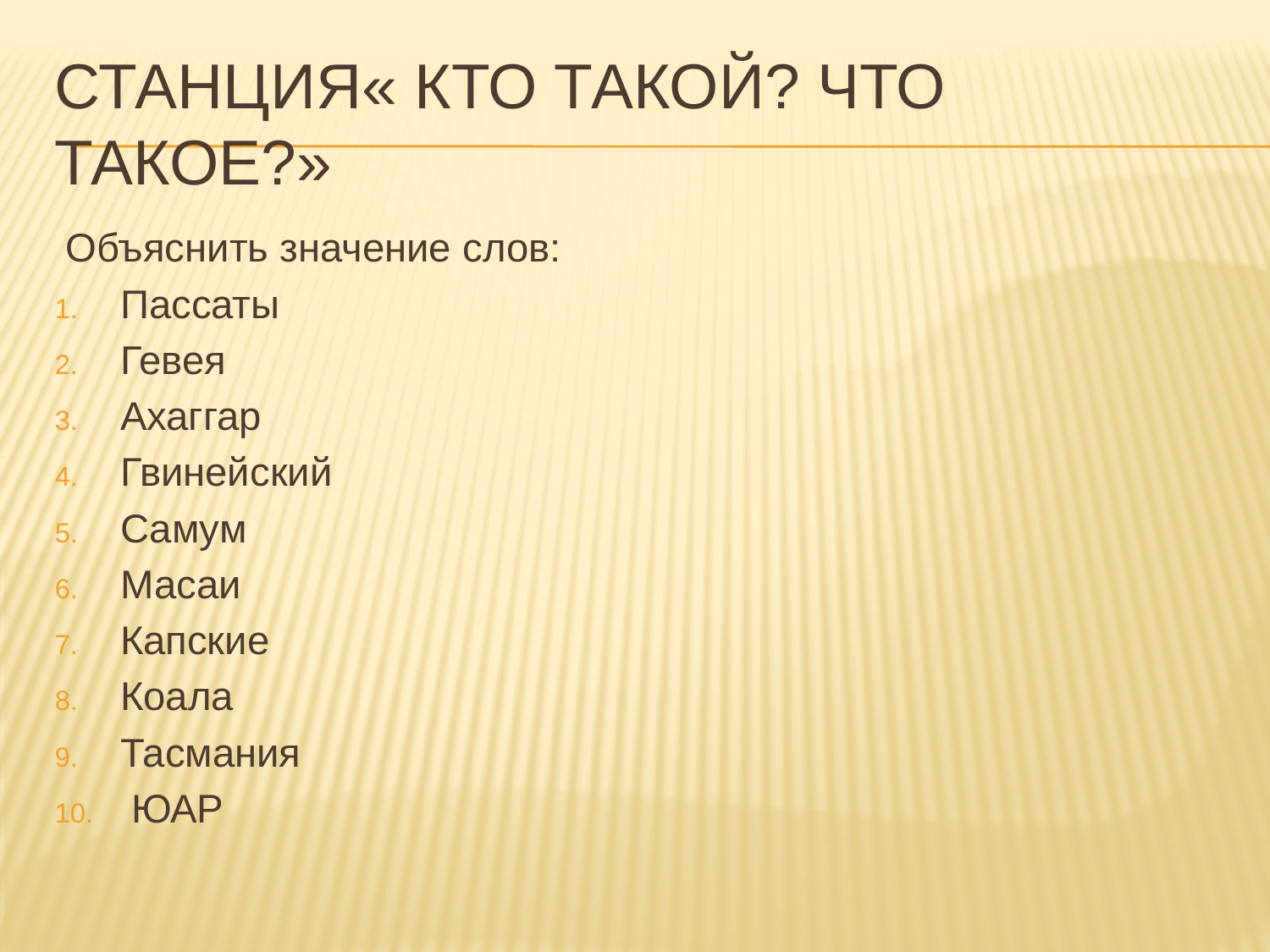

# Станция« Кто такой? Что такое?»
 Объяснить значение слов:
Пассаты
Гевея
Ахаггар
Гвинейский
Самум
Масаи
Капские
Коала
Тасмания
 ЮАР